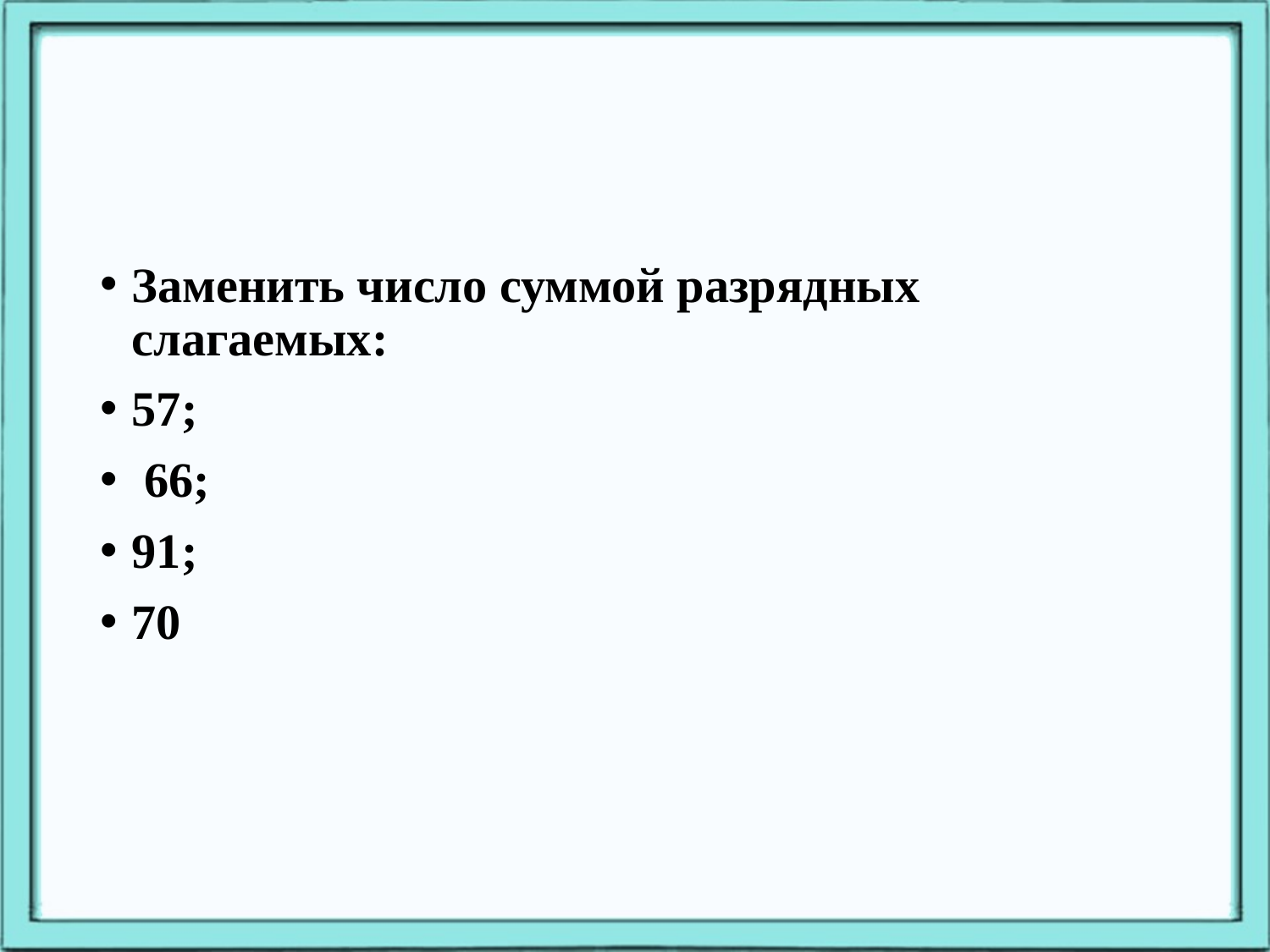

#
Заменить число суммой разрядных слагаемых:
57;
 66;
91;
70